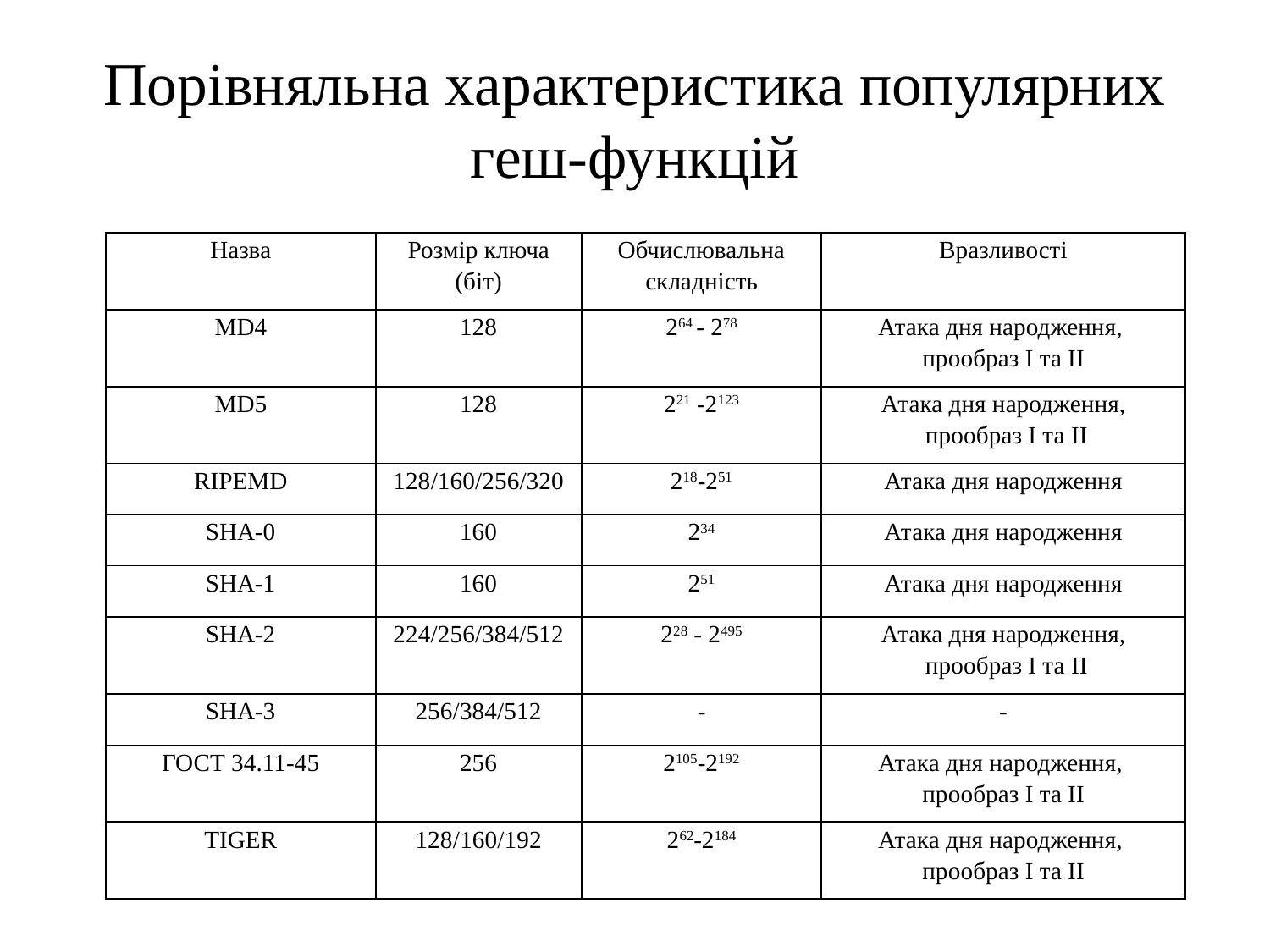

# Порівняльна характеристика популярних геш-функцій

| Назва | Розмір ключа (біт) | Обчислювальна складність | Вразливості |
| --- | --- | --- | --- |
| MD4 | 128 | 264 - 278 | Атака дня народження, прообраз I та II |
| MD5 | 128 | 221 -2123 | Атака дня народження, прообраз I та II |
| RIPEMD | 128/160/256/320 | 218-251 | Атака дня народження |
| SHA-0 | 160 | 234 | Атака дня народження |
| SHA-1 | 160 | 251 | Атака дня народження |
| SHA-2 | 224/256/384/512 | 228 - 2495 | Атака дня народження, прообраз I та II |
| SHA-3 | 256/384/512 | - | - |
| ГОСТ 34.11-45 | 256 | 2105-2192 | Атака дня народження, прообраз I та II |
| TIGER | 128/160/192 | 262-2184 | Атака дня народження, прообраз I та II |